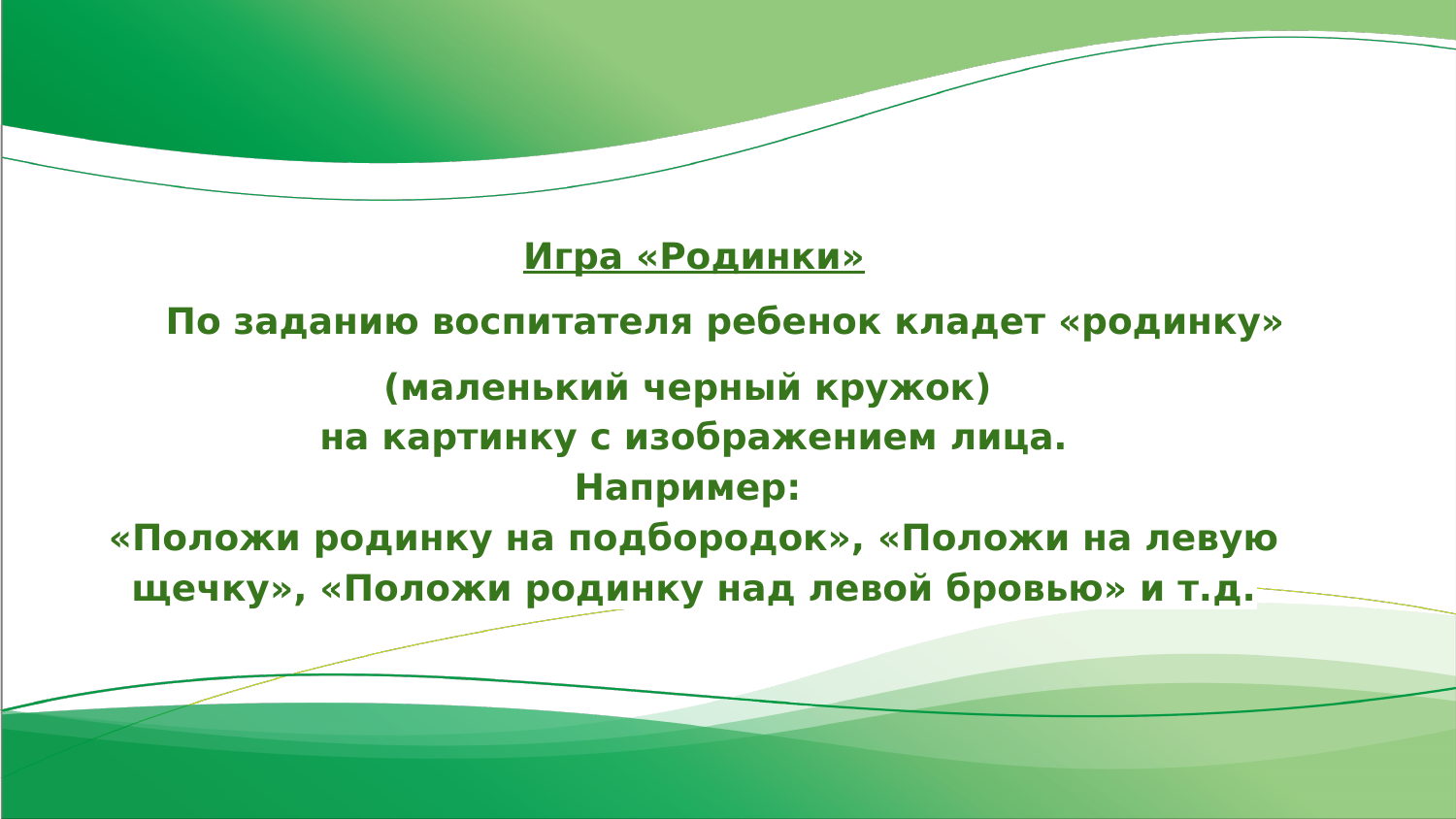

Игра «Родинки»
     По заданию воспитателя ребенок кладет «родинку» (маленький черный кружок)
на картинку с изображением лица.
Например:
«Положи родинку на подбородок», «Положи на левую щечку», «Положи родинку над левой бровью» и т.д.